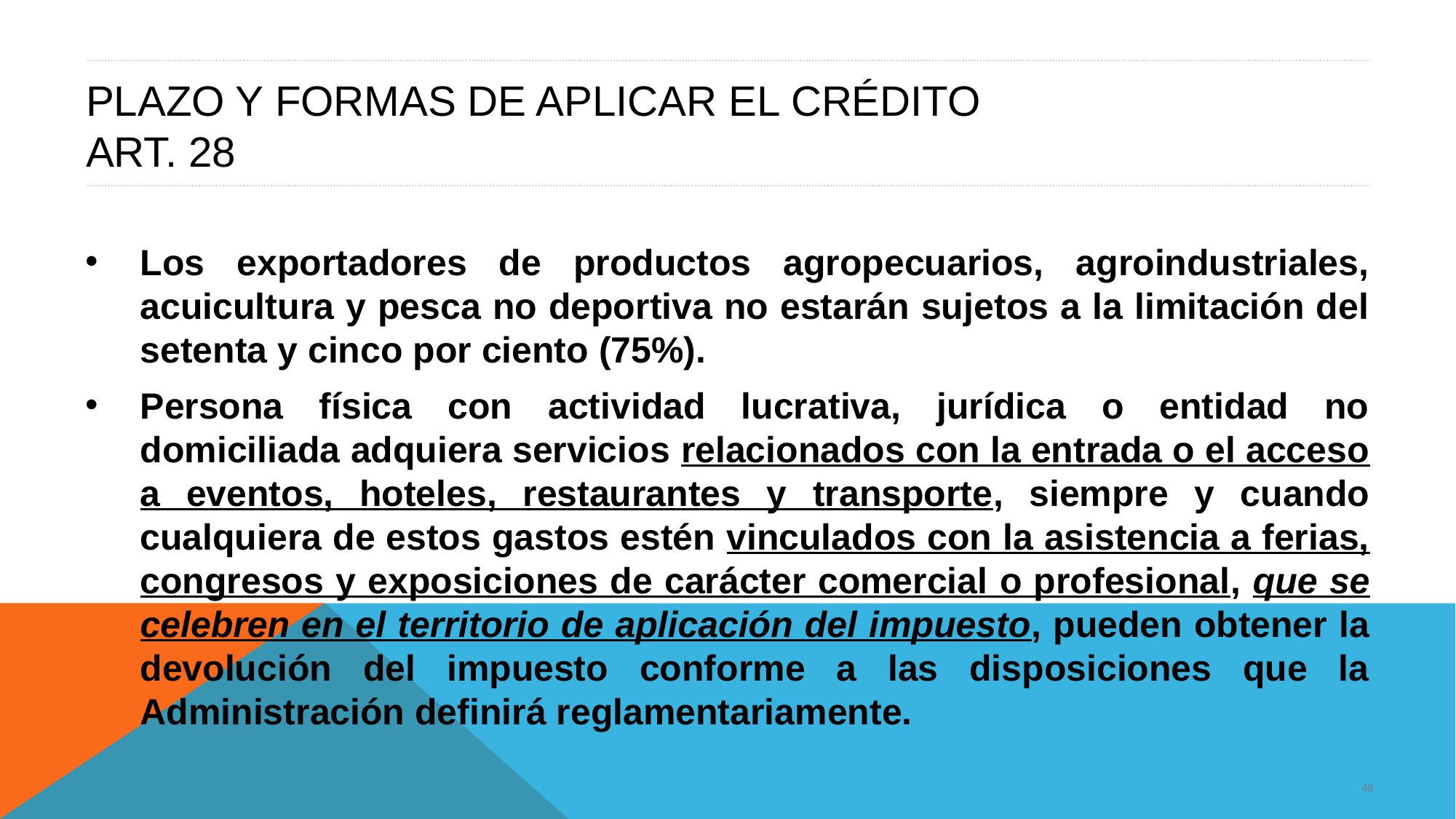

# Plazo y formas de aplicar el crédito Art. 28
Los exportadores de productos agropecuarios, agroindustriales, acuicultura y pesca no deportiva no estarán sujetos a la limitación del setenta y cinco por ciento (75%).
Persona física con actividad lucrativa, jurídica o entidad no domiciliada adquiera servicios relacionados con la entrada o el acceso a eventos, hoteles, restaurantes y transporte, siempre y cuando cualquiera de estos gastos estén vinculados con la asistencia a ferias, congresos y exposiciones de carácter comercial o profesional, que se celebren en el territorio de aplicación del impuesto, pueden obtener la devolución del impuesto conforme a las disposiciones que la Administración definirá reglamentariamente.